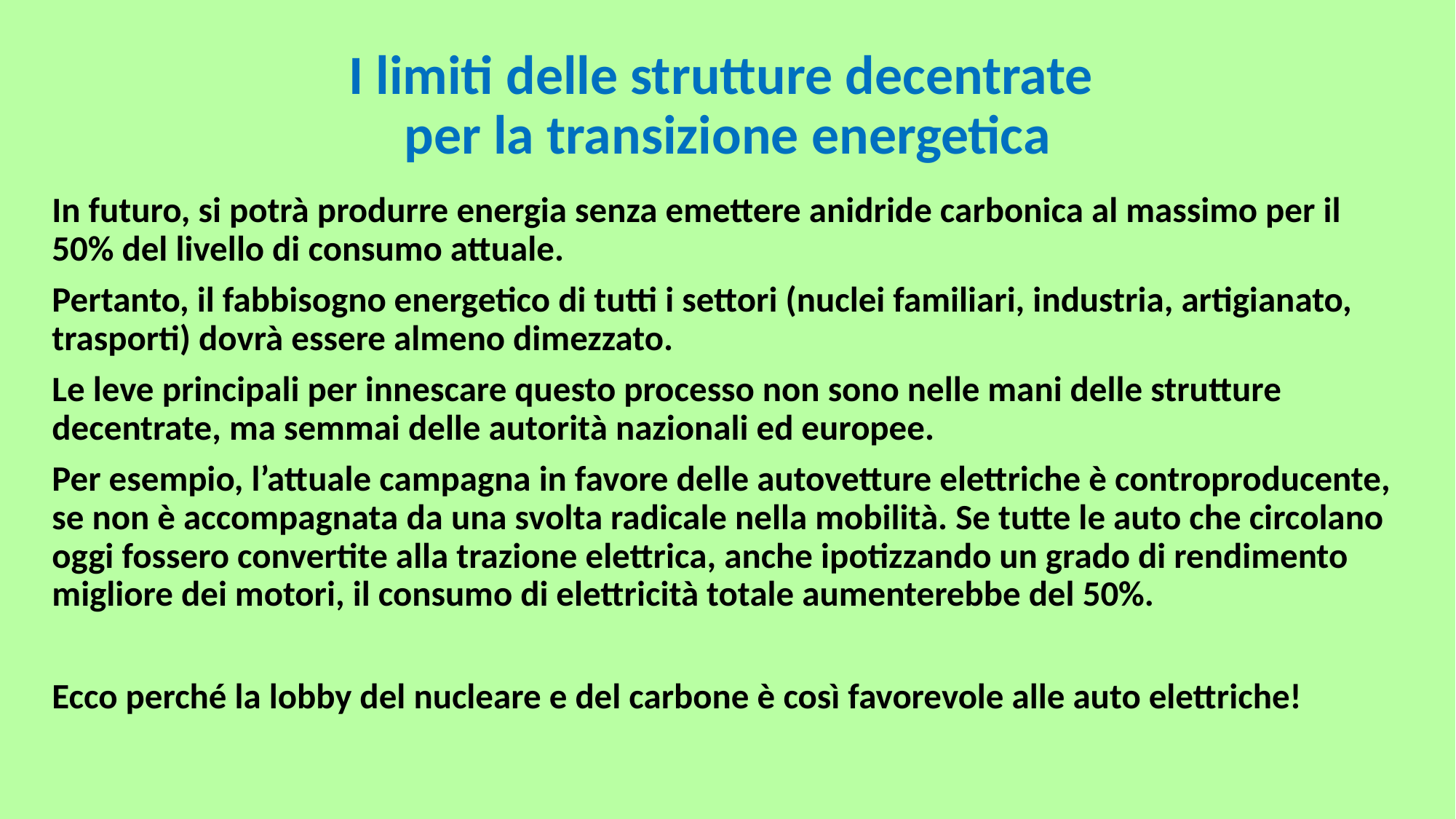

I limiti delle strutture decentrate
per la transizione energetica
In futuro, si potrà produrre energia senza emettere anidride carbonica al massimo per il 50% del livello di consumo attuale.
Pertanto, il fabbisogno energetico di tutti i settori (nuclei familiari, industria, artigianato, trasporti) dovrà essere almeno dimezzato.
Le leve principali per innescare questo processo non sono nelle mani delle strutture decentrate, ma semmai delle autorità nazionali ed europee.
Per esempio, l’attuale campagna in favore delle autovetture elettriche è controproducente, se non è accompagnata da una svolta radicale nella mobilità. Se tutte le auto che circolano oggi fossero convertite alla trazione elettrica, anche ipotizzando un grado di rendimento migliore dei motori, il consumo di elettricità totale aumenterebbe del 50%.

Ecco perché la lobby del nucleare e del carbone è così favorevole alle auto elettriche!